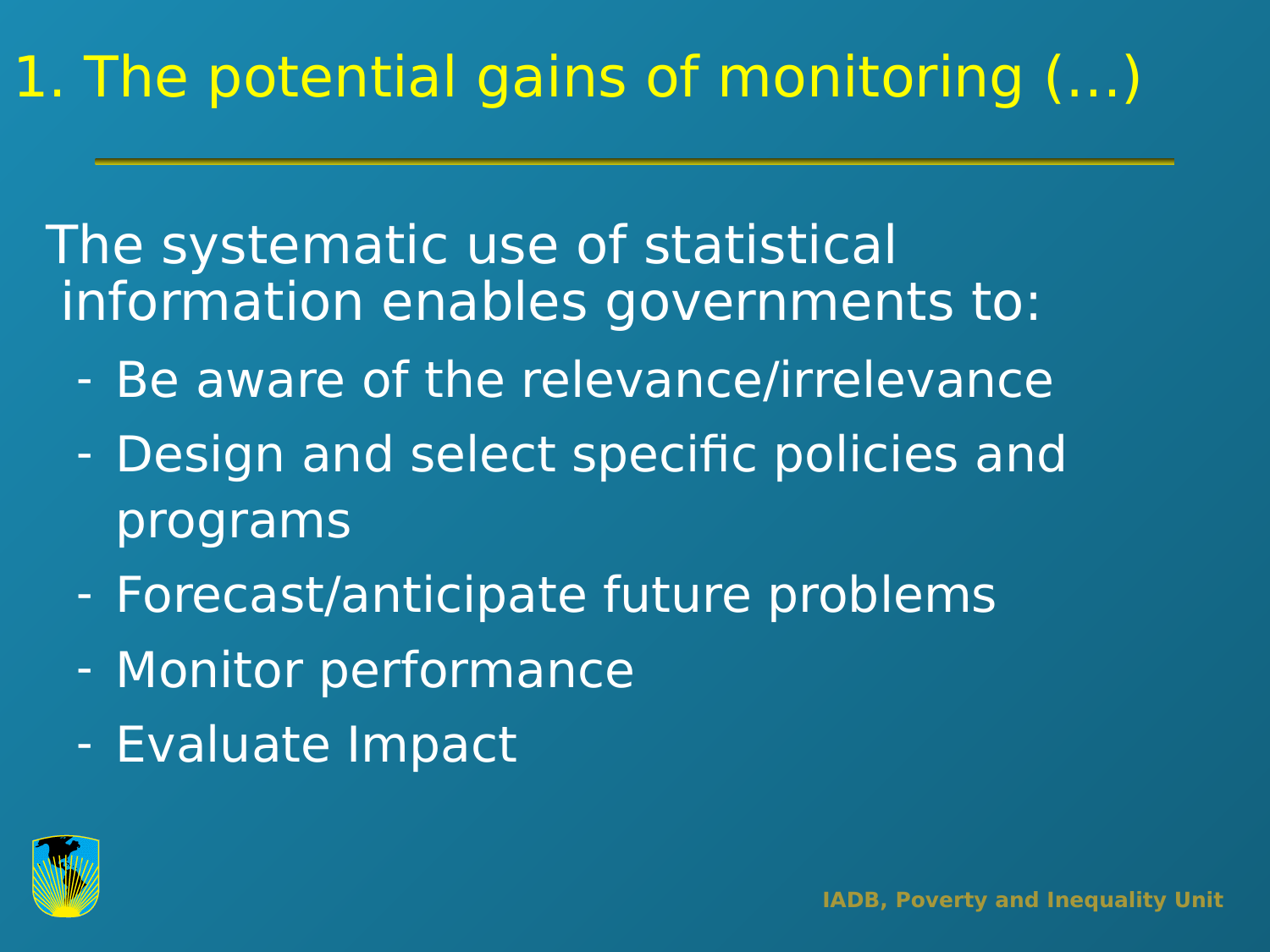

# 1. The potential gains of monitoring (…)
  The systematic use of statistical information enables governments to:
Be aware of the relevance/irrelevance
Design and select specific policies and programs
Forecast/anticipate future problems
Monitor performance
Evaluate Impact